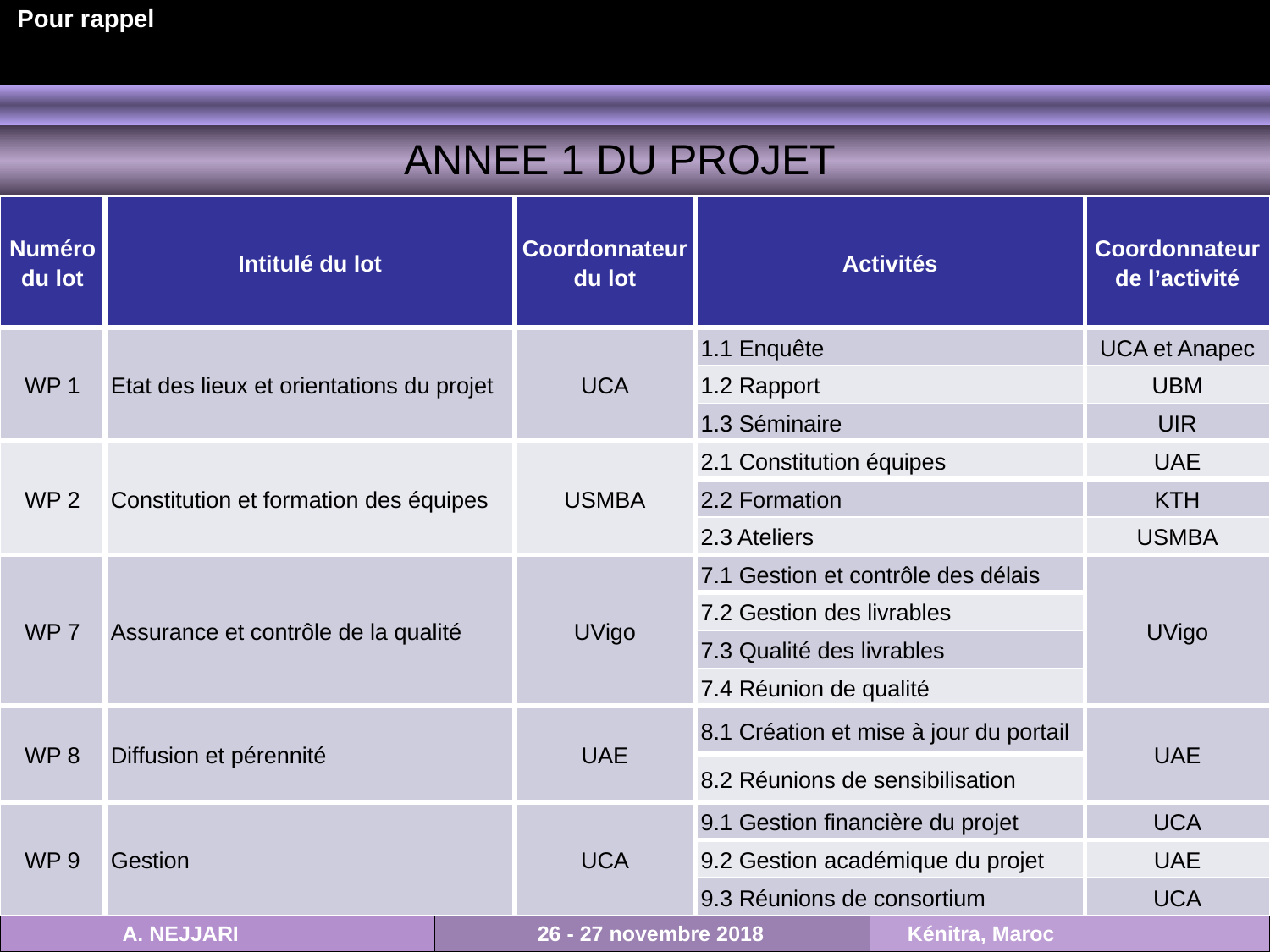

Programme
Etats des lieux
Formation
Qualité
Diffusion
Gestion
Pour rappel

ANNEE 1 DU PROJET

| Numéro du lot | Intitulé du lot | Coordonnateur du lot | Activités | Coordonnateur de l’activité |
| --- | --- | --- | --- | --- |
| WP 1 | Etat des lieux et orientations du projet | UCA | 1.1 Enquête | UCA et Anapec |
|  |  |  | 1.2 Rapport | UBM |
|  |  |  | 1.3 Séminaire | UIR |
| WP 2 | Constitution et formation des équipes | USMBA | 2.1 Constitution équipes | UAE |
|  |  |  | 2.2 Formation | KTH |
|  |  |  | 2.3 Ateliers | USMBA |
| WP 7 | Assurance et contrôle de la qualité | UVigo | 7.1 Gestion et contrôle des délais | UVigo |
|  |  |  | 7.2 Gestion des livrables |  |
|  |  |  | 7.3 Qualité des livrables |  |
|  |  |  | 7.4 Réunion de qualité |  |
| WP 8 | Diffusion et pérennité | UAE | 8.1 Création et mise à jour du portail | UAE |
|  |  |  | 8.2 Réunions de sensibilisation |  |
| WP 9 | Gestion | UCA | 9.1 Gestion financière du projet | UCA |
|  |  |  | 9.2 Gestion académique du projet | UAE |
|  |  |  | 9.3 Réunions de consortium | UCA |
A. NEJJARI
26 - 27 novembre 2018
Kénitra, Maroc